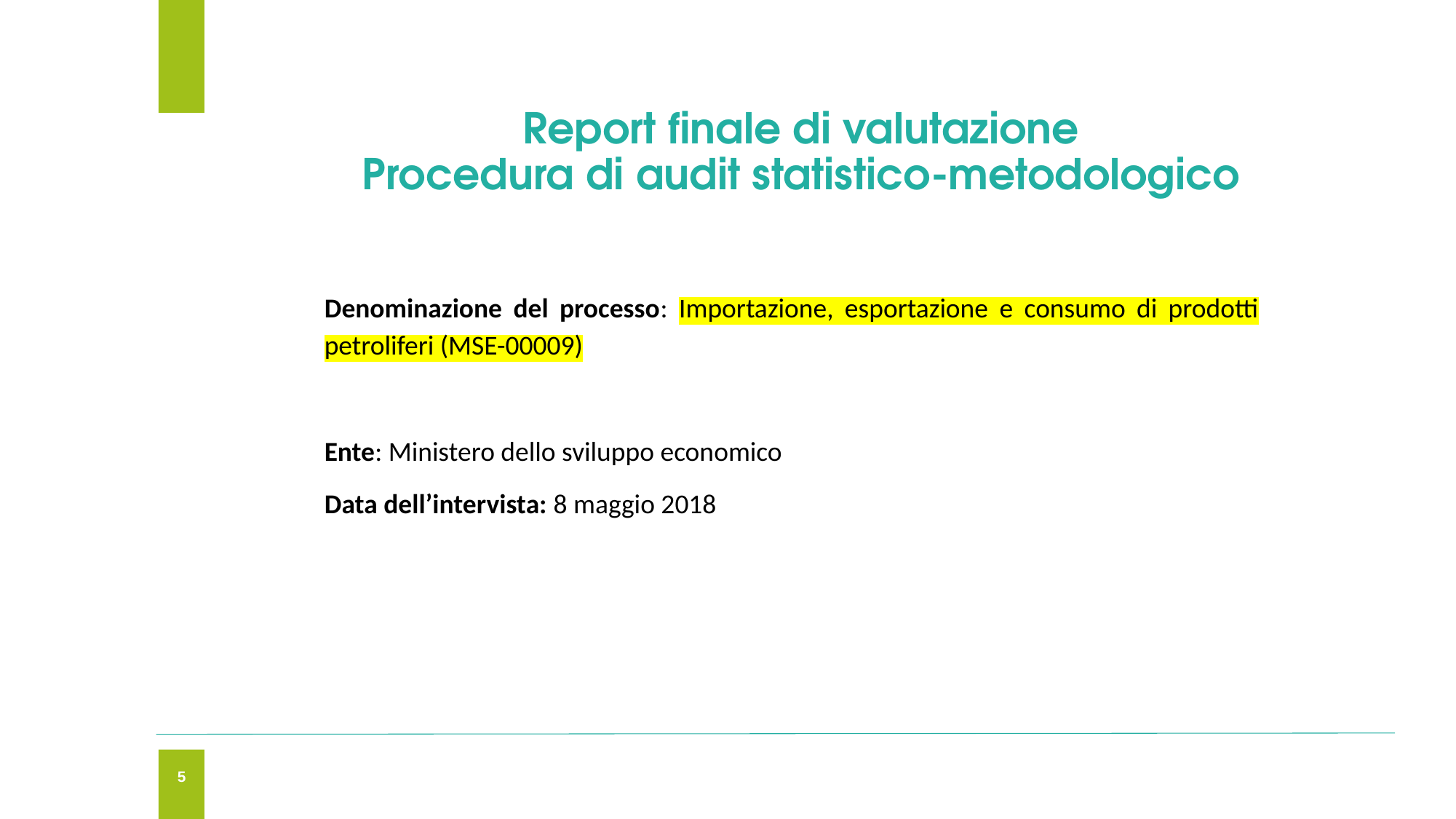

# Report finale di valutazione Procedura di audit statistico-metodologico

Denominazione del processo: Importazione, esportazione e consumo di prodotti petroliferi (MSE-00009)

Ente: Ministero dello sviluppo economico
Data dell’intervista: 8 maggio 2018
5